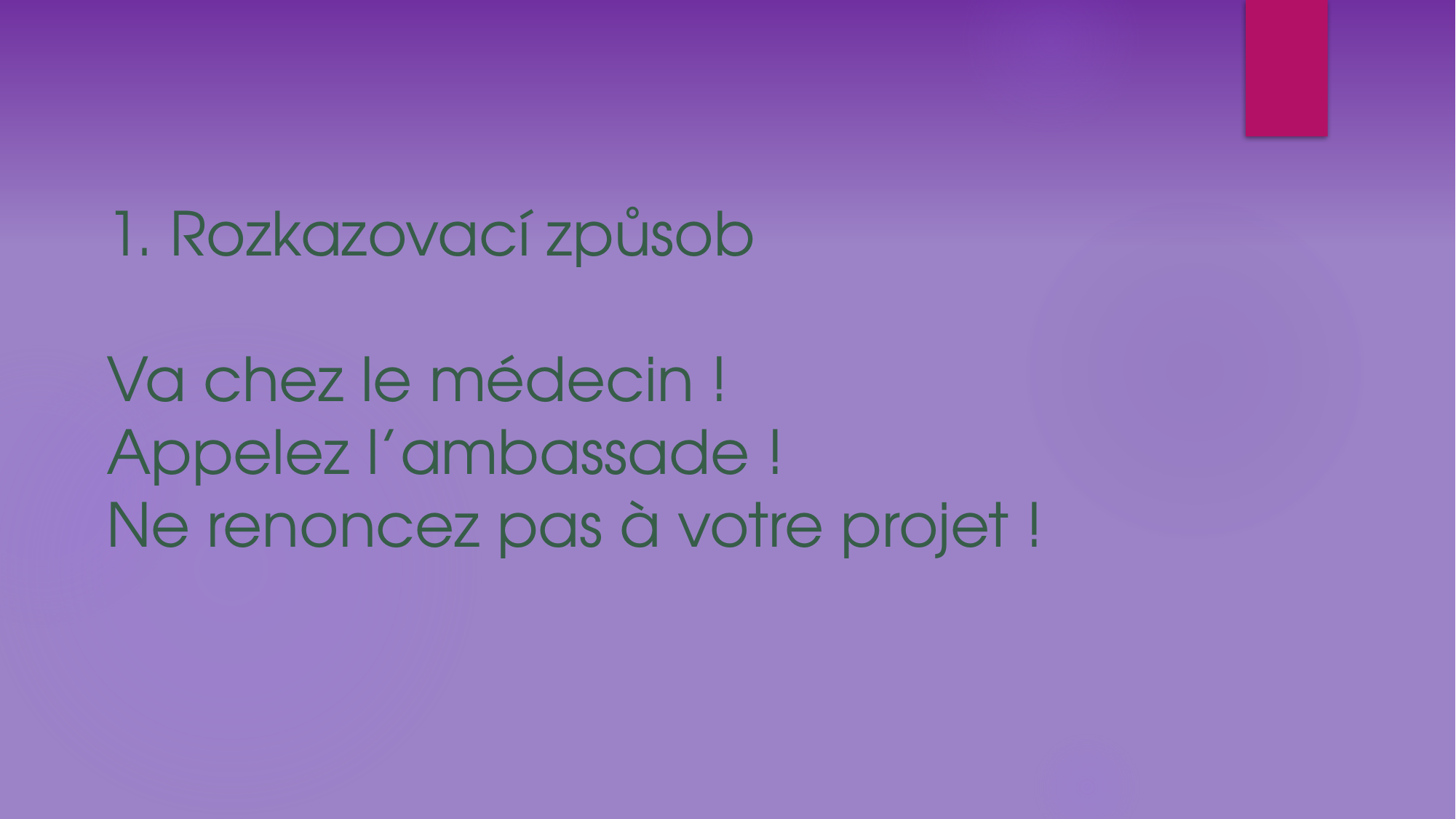

1. Rozkazovací způsob

Va chez le médecin !
Appelez l’ambassade !
Ne renoncez pas à votre projet !